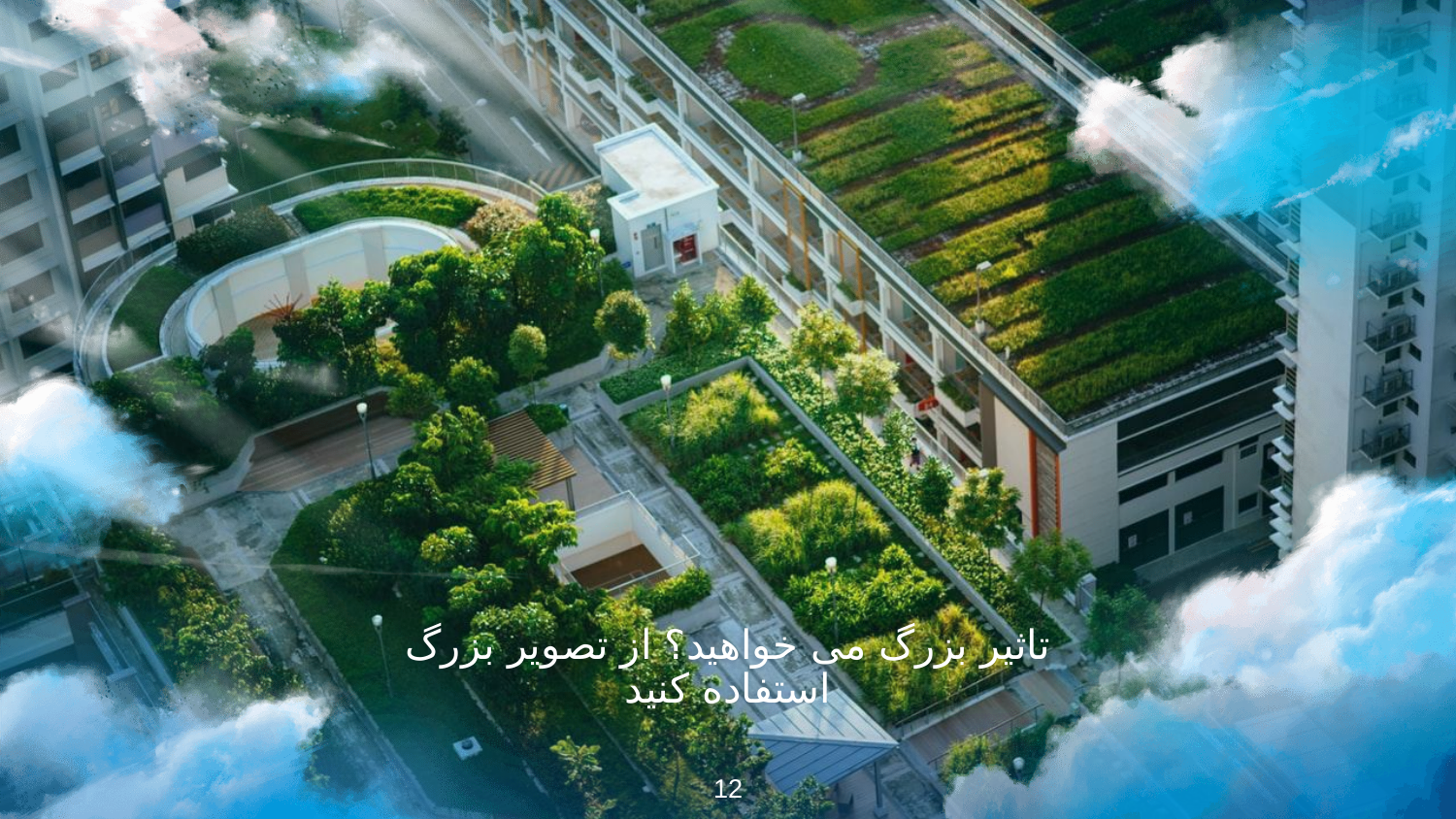

تاثیر بزرگ می خواهید؟ از تصویر بزرگ استفاده کنید
12